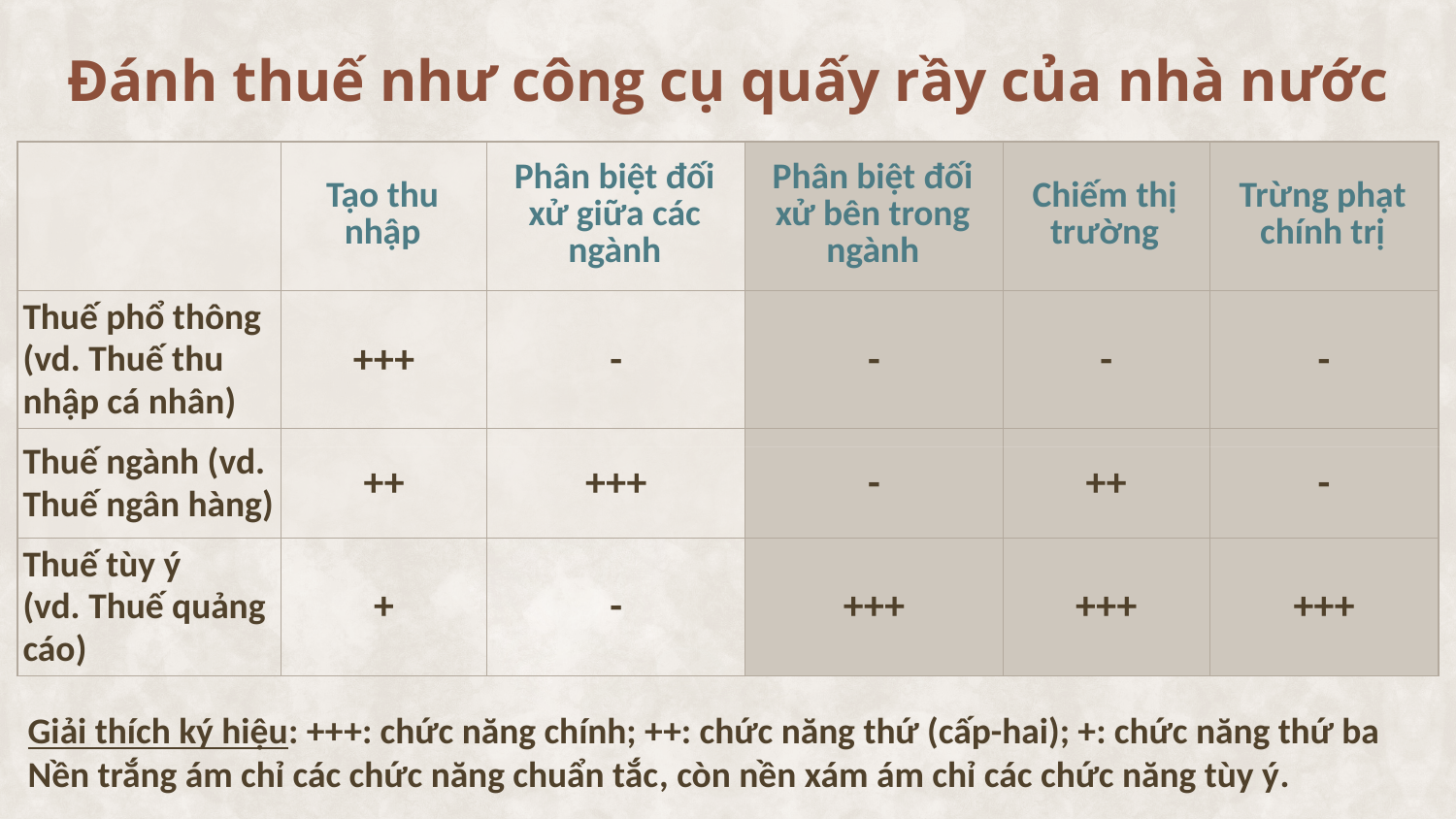

# Đánh thuế như công cụ quấy rầy của nhà nước
|  | Tạo thu nhập | Phân biệt đối xử giữa các ngành | Phân biệt đối xử bên trong ngành | Chiếm thị trường | Trừng phạt chính trị |
| --- | --- | --- | --- | --- | --- |
| Thuế phổ thông (vd. Thuế thu nhập cá nhân) | +++ | - | - | - | - |
| Thuế ngành (vd. Thuế ngân hàng) | ++ | +++ | ­- | ++ | - |
| Thuế tùy ý (vd. Thuế quảng cáo) | + | - | +++ | +++ | +++ |

Giải thích ký hiệu: +++: chức năng chính; ++: chức năng thứ (cấp-hai); +: chức năng thứ ba
Nền trắng ám chỉ các chức năng chuẩn tắc, còn nền xám ám chỉ các chức năng tùy ý.